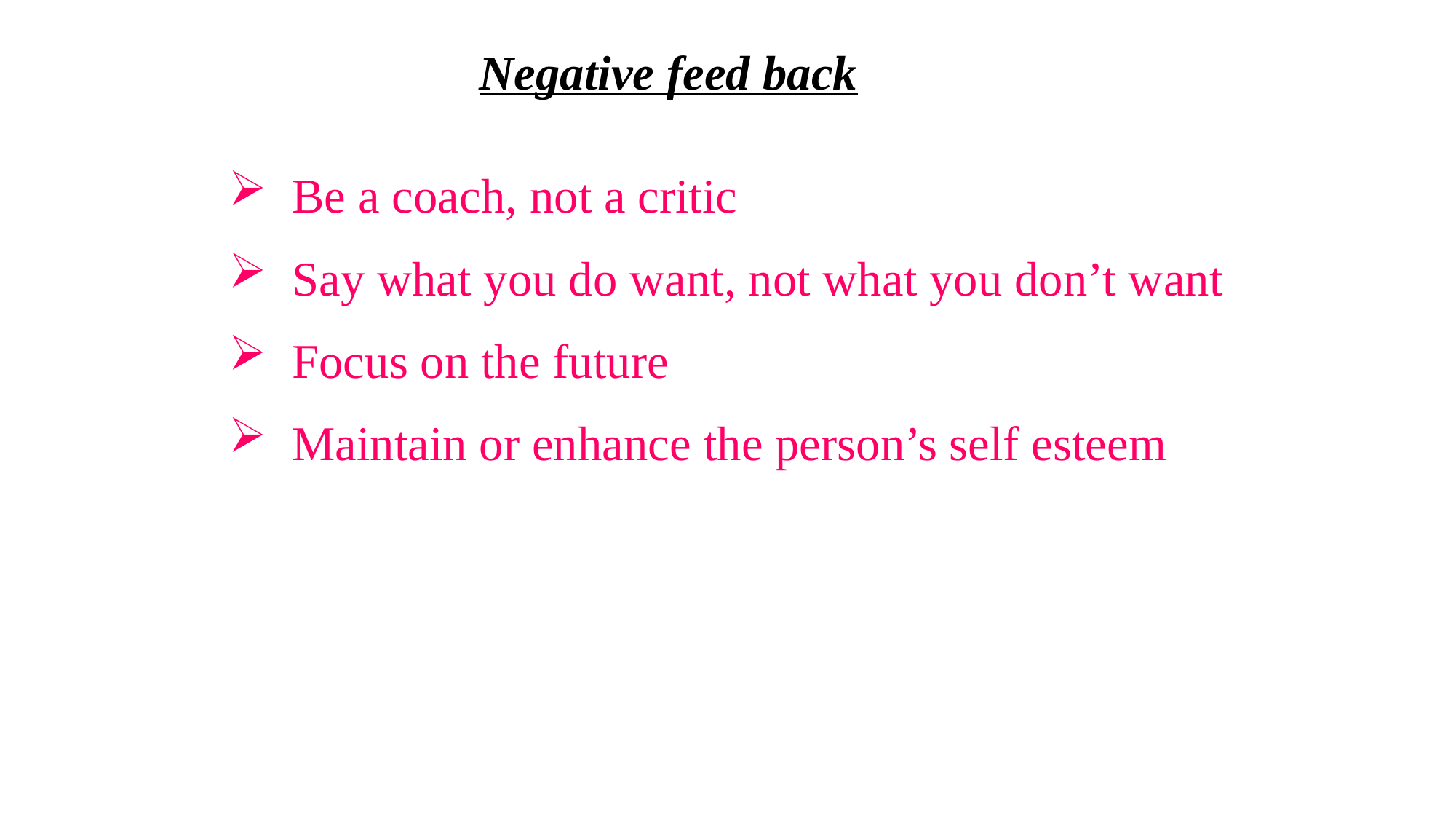

Negative feed back
  Be a coach, not a critic
  Say what you do want, not what you don’t want
  Focus on the future
  Maintain or enhance the person’s self esteem